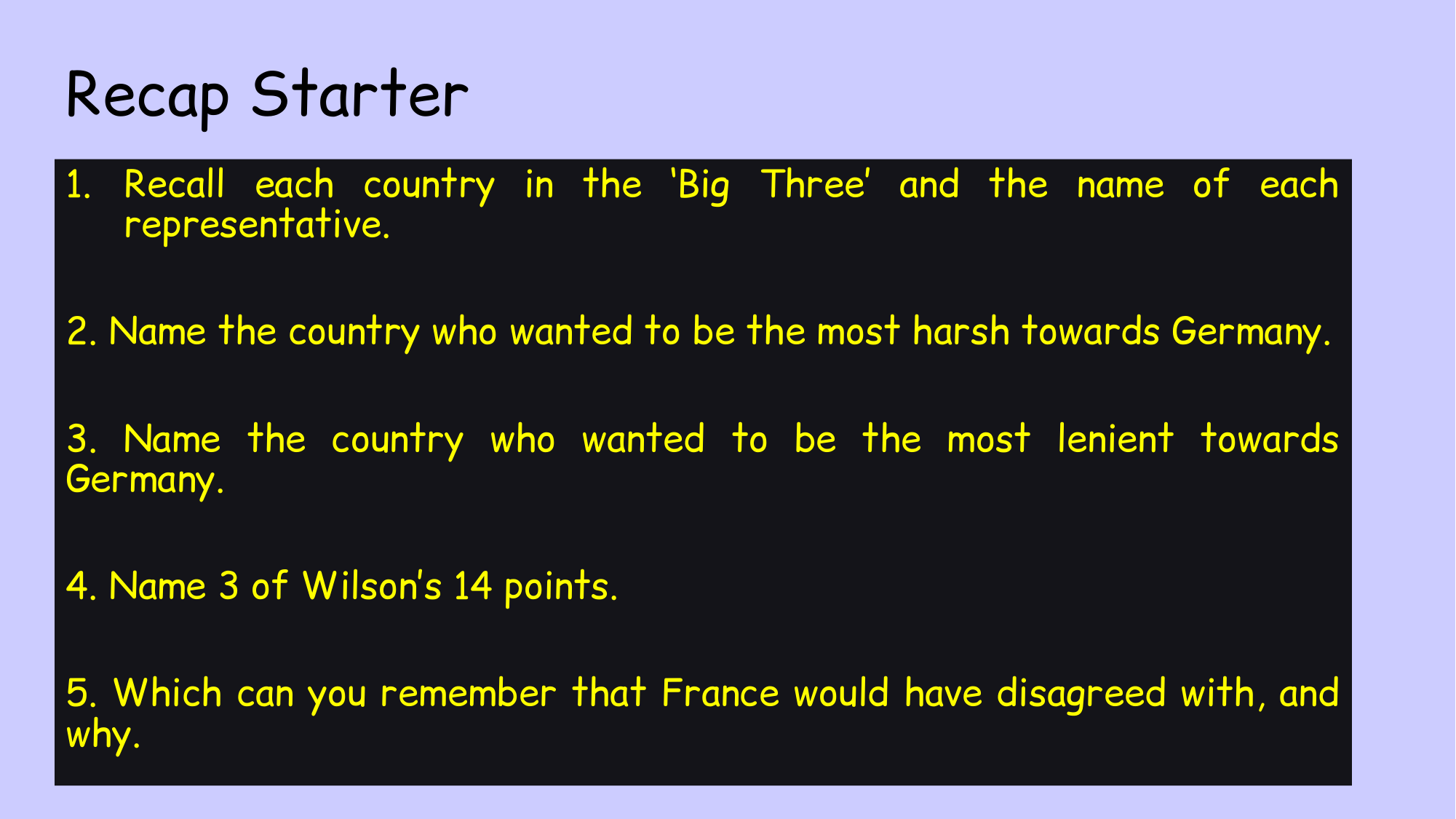

Recap Starter
Recall each country in the ‘Big Three’ and the name of each representative.

2. Name the country who wanted to be the most harsh towards Germany.

3. Name the country who wanted to be the most lenient towards Germany.

4. Name 3 of Wilson’s 14 points.

5. Which can you remember that France would have disagreed with, and why.